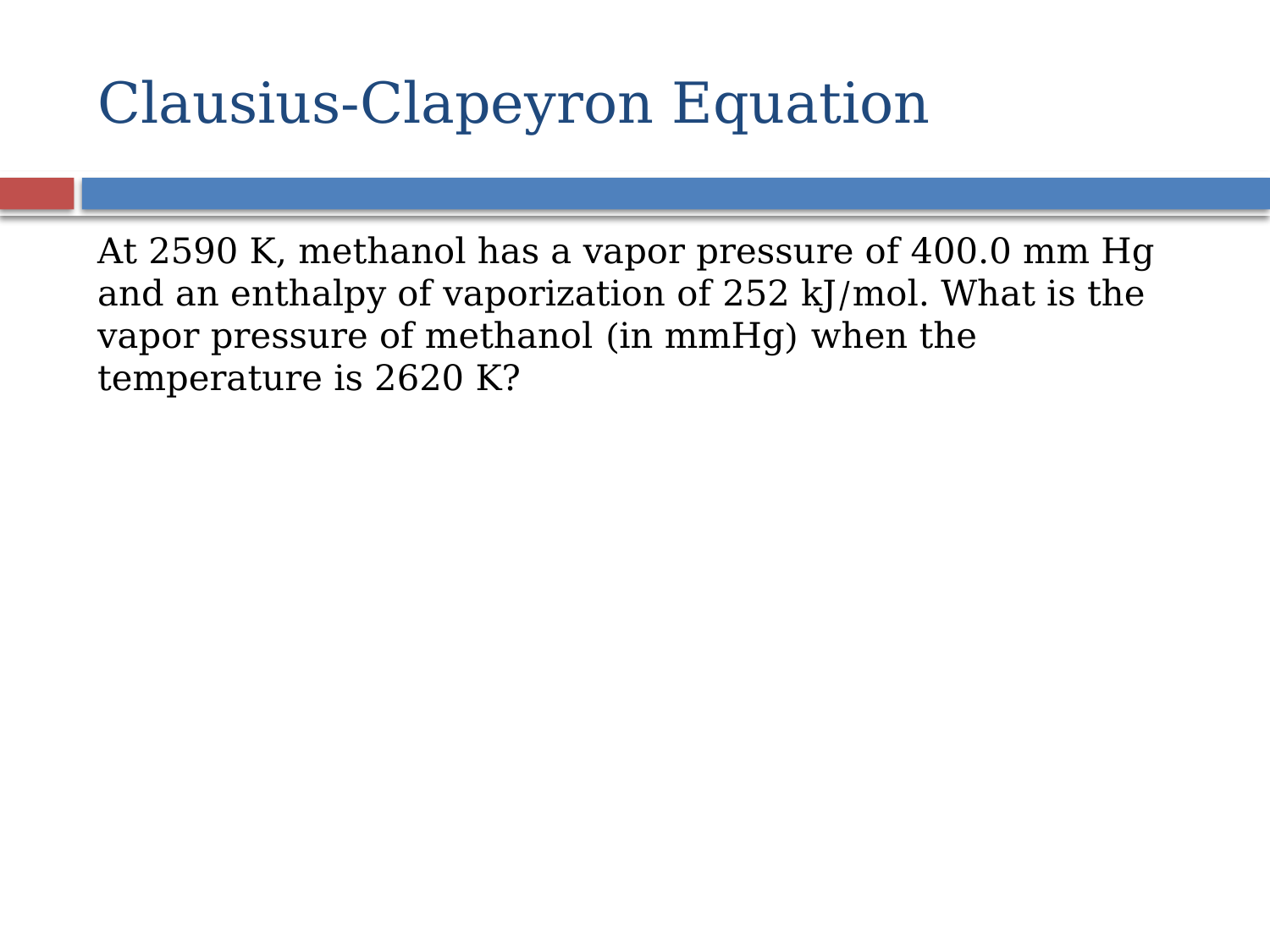

# Clausius-Clapeyron Equation
At 2590 K, methanol has a vapor pressure of 400.0 mm Hg and an enthalpy of vaporization of 252 kJ/mol. What is the vapor pressure of methanol (in mmHg) when the temperature is 2620 K?